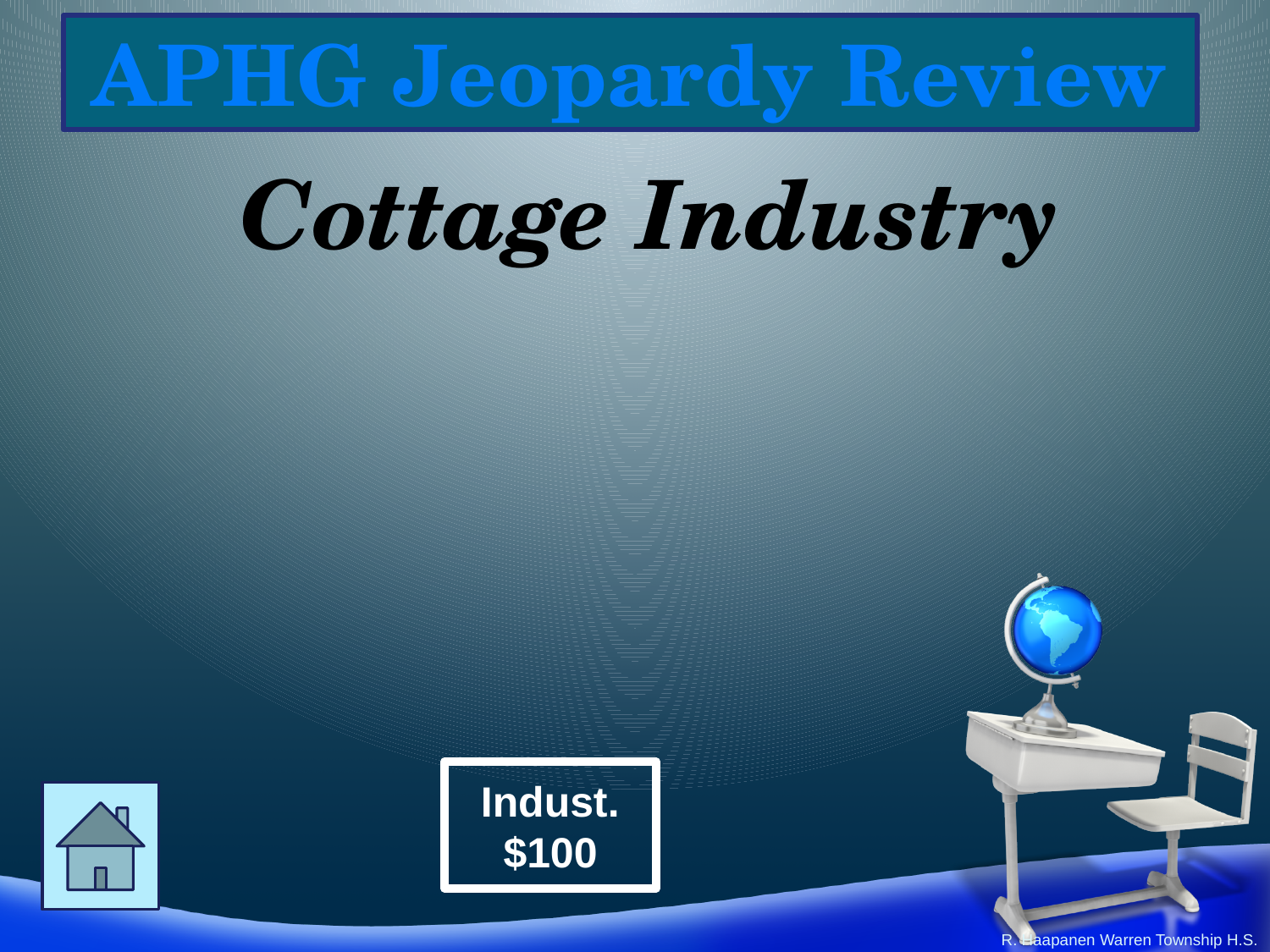

Cottage Industry
Indust.
$100

R. Haapanen Warren Township H.S.